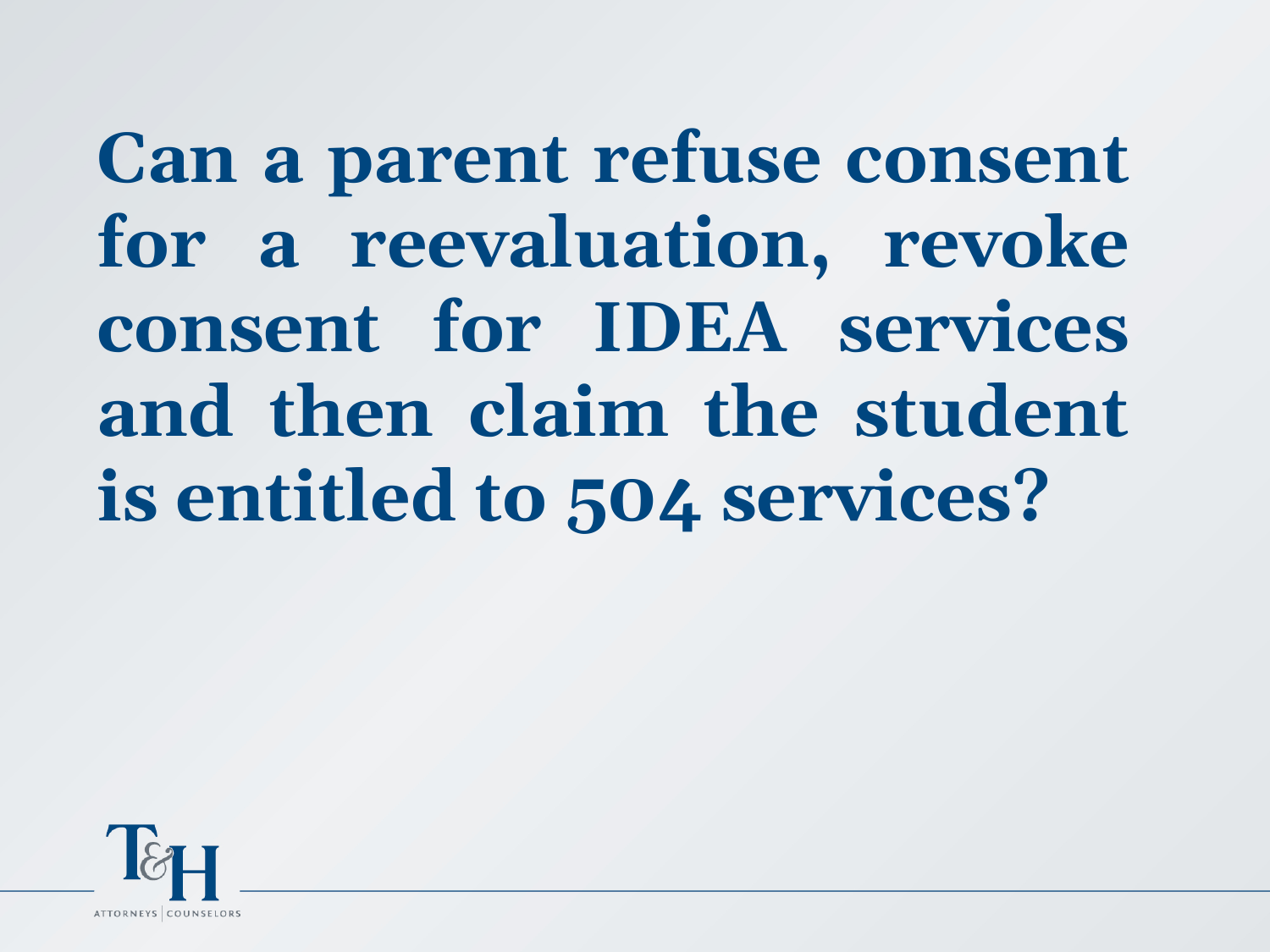

Can a parent refuse consent for a reevaluation, revoke consent for IDEA services and then claim the student is entitled to 504 services?